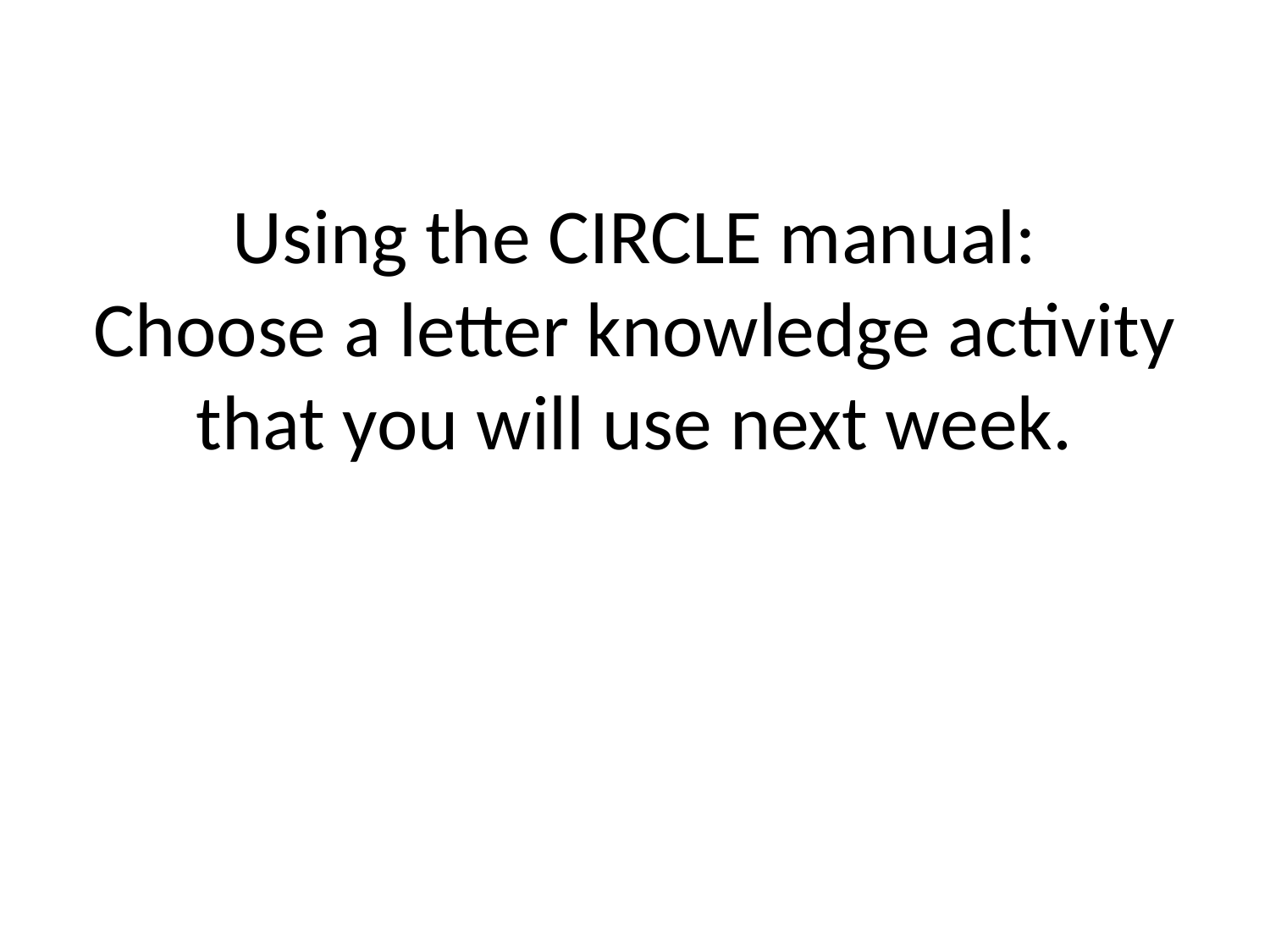

# Using the CIRCLE manual: Choose a letter knowledge activity that you will use next week.